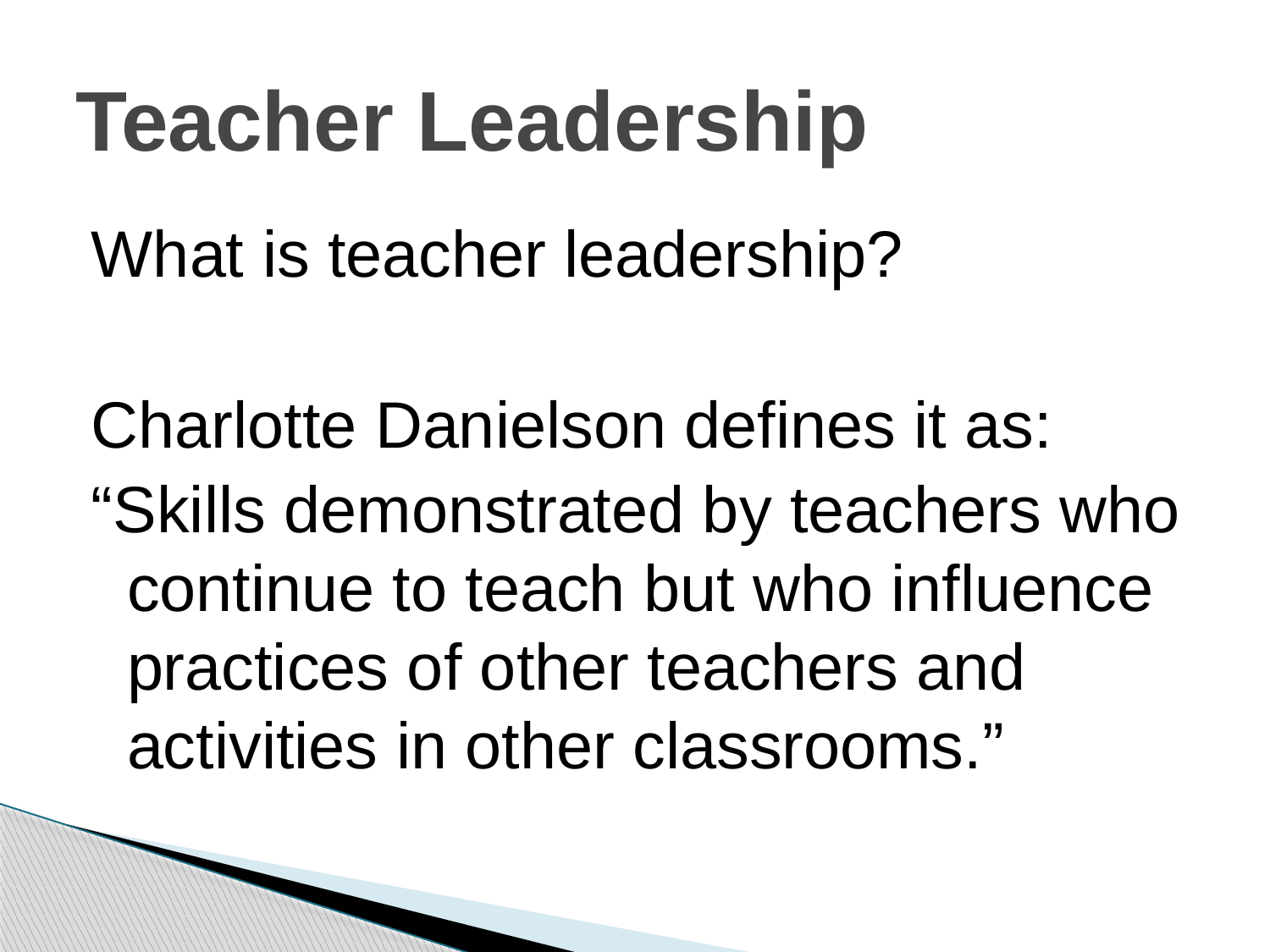

# Teacher Leadership
What is teacher leadership?

Charlotte Danielson defines it as:
“Skills demonstrated by teachers who continue to teach but who influence practices of other teachers and activities in other classrooms.”